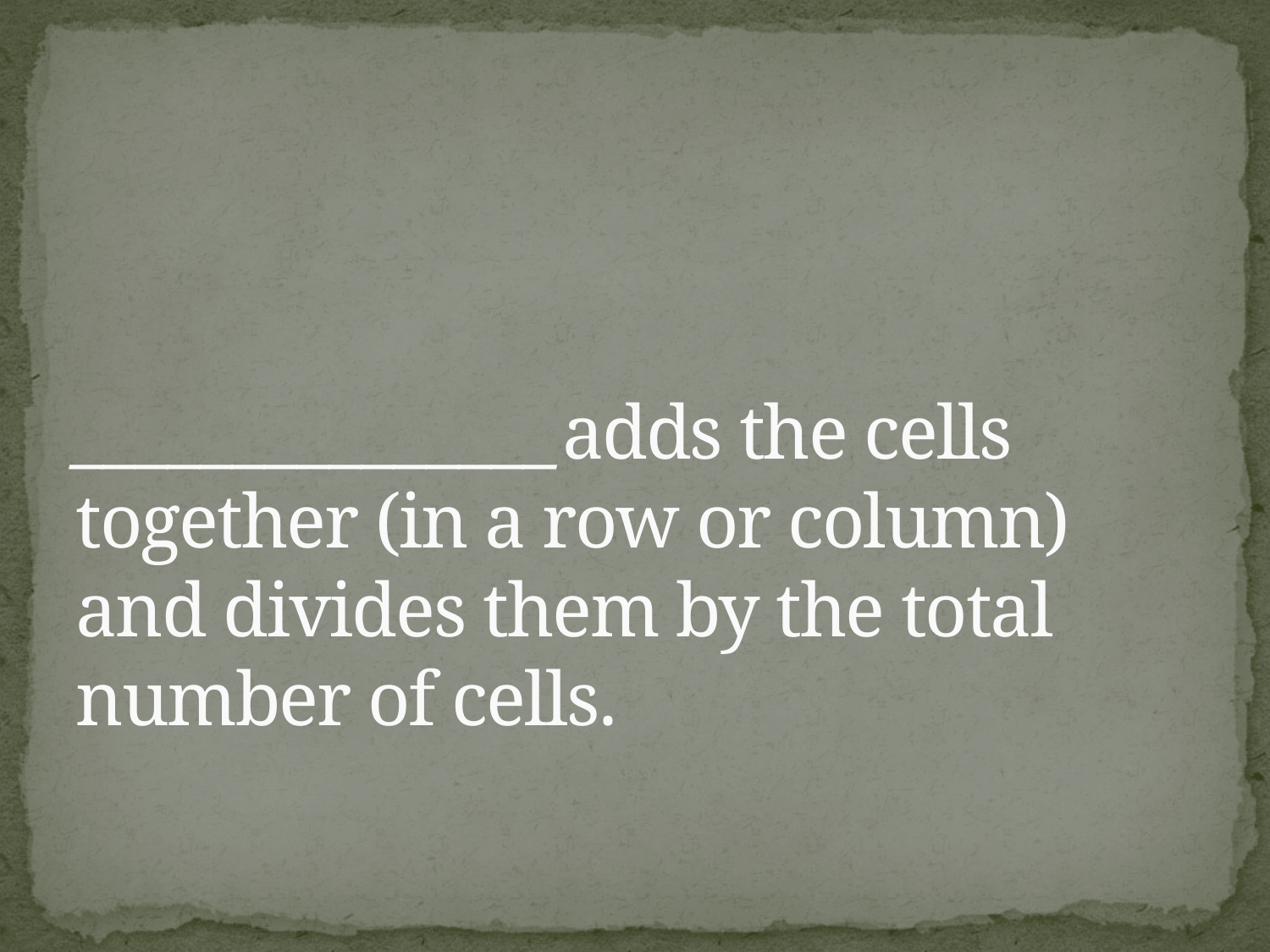

# _______________adds the cells together (in a row or column) and divides them by the total number of cells.